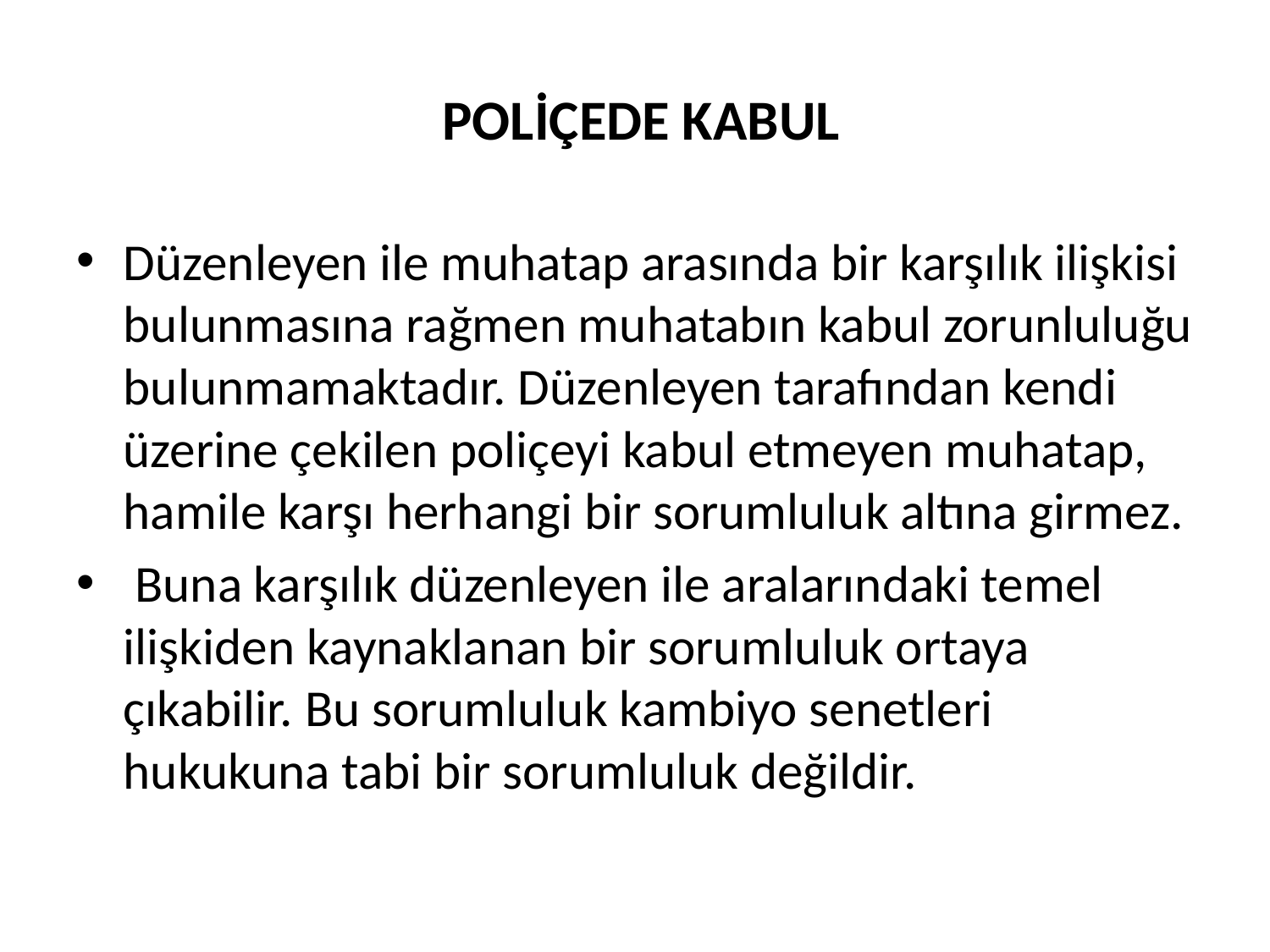

# POLİÇEDE KABUL
Düzenleyen ile muhatap arasında bir karşılık ilişkisi bulunmasına rağmen muhatabın kabul zorunluluğu bulunmamaktadır. Düzenleyen tarafından kendi üzerine çekilen poliçeyi kabul etmeyen muhatap, hamile karşı herhangi bir sorumluluk altına girmez.
 Buna karşılık düzenleyen ile aralarındaki temel ilişkiden kaynaklanan bir sorumluluk ortaya çıkabilir. Bu sorumluluk kambiyo senetleri hukukuna tabi bir sorumluluk değildir.